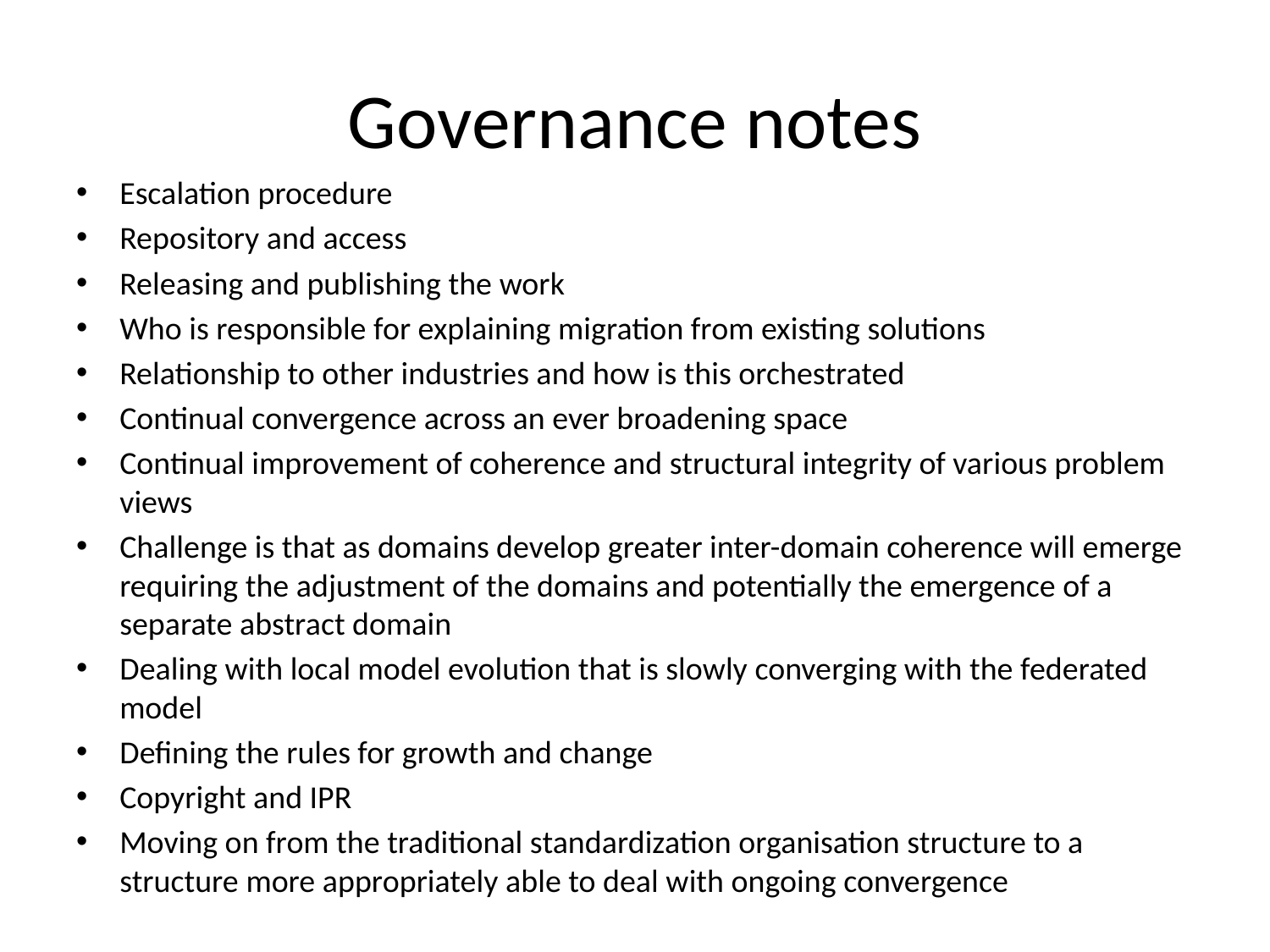

# Governance notes
Escalation procedure
Repository and access
Releasing and publishing the work
Who is responsible for explaining migration from existing solutions
Relationship to other industries and how is this orchestrated
Continual convergence across an ever broadening space
Continual improvement of coherence and structural integrity of various problem views
Challenge is that as domains develop greater inter-domain coherence will emerge requiring the adjustment of the domains and potentially the emergence of a separate abstract domain
Dealing with local model evolution that is slowly converging with the federated model
Defining the rules for growth and change
Copyright and IPR
Moving on from the traditional standardization organisation structure to a structure more appropriately able to deal with ongoing convergence